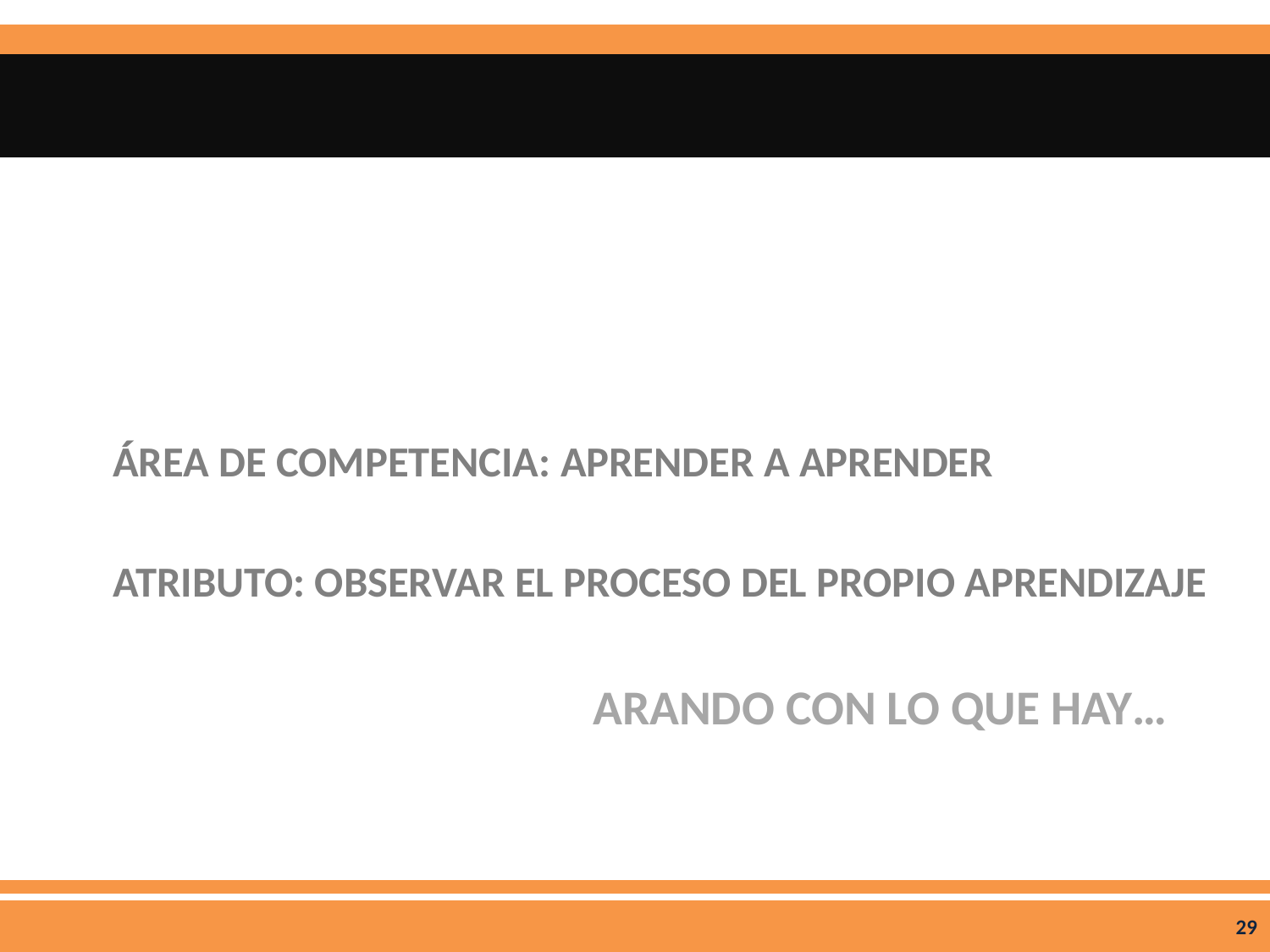

ÁREA DE COMPETENCIA: Aprender a Aprender

ATRIBUTO: Observar el proceso del propio aprendizaje
# ARANDO CON LO QUE HAY…
29